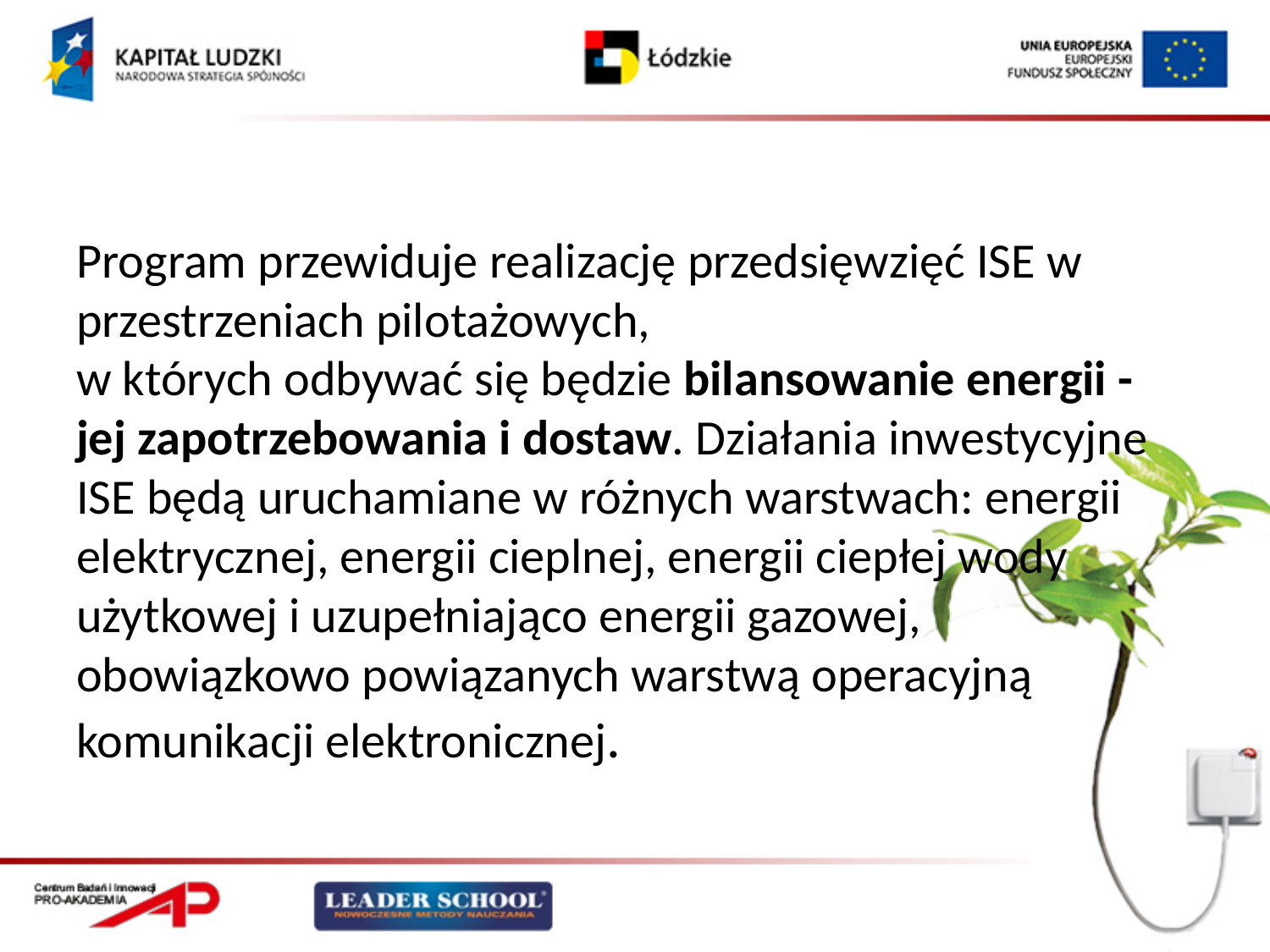

Program przewiduje realizację przedsięwzięć ISE w przestrzeniach pilotażowych,
w których odbywać się będzie bilansowanie energii - jej zapotrzebowania i dostaw. Działania inwestycyjne ISE będą uruchamiane w różnych warstwach: energii elektrycznej, energii cieplnej, energii ciepłej wody użytkowej i uzupełniająco energii gazowej, obowiązkowo powiązanych warstwą operacyjną komunikacji elektronicznej.